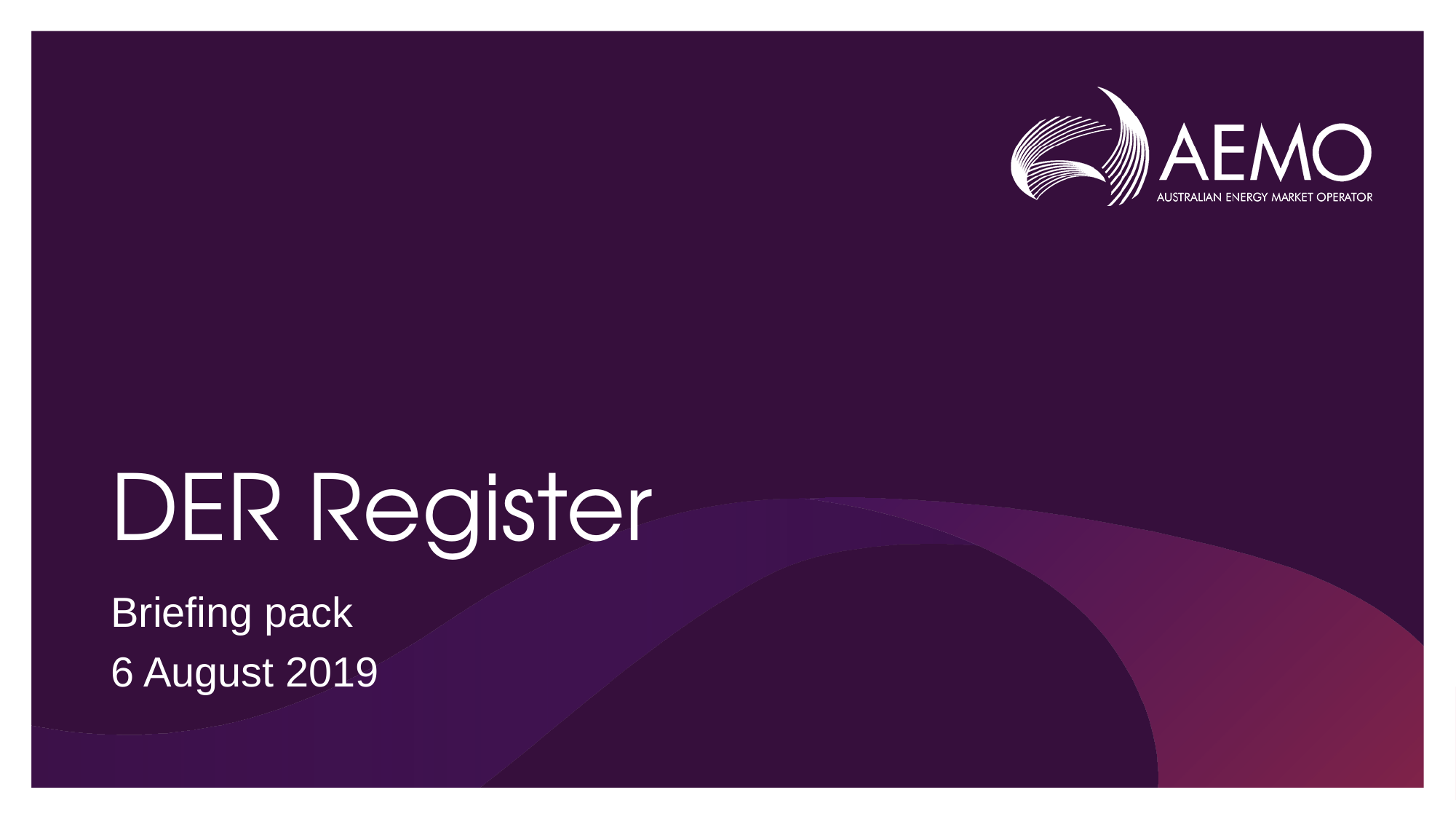

# DER Register
Briefing pack
6 August 2019